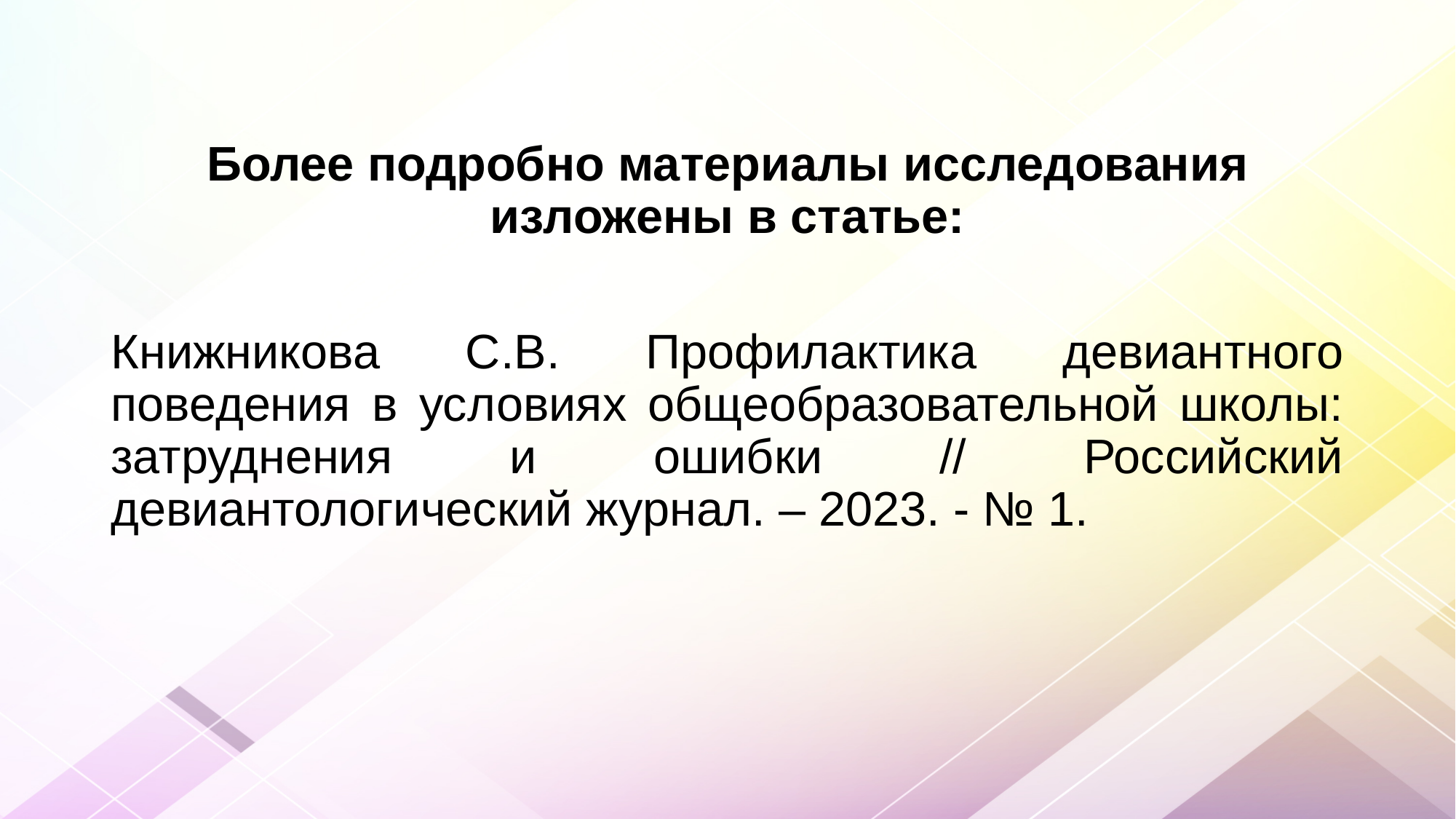

Более подробно материалы исследования изложены в статье:

Книжникова С.В. Профилактика девиантного поведения в условиях общеобразовательной школы: затруднения и ошибки // Российский девиантологический журнал. – 2023. - № 1.